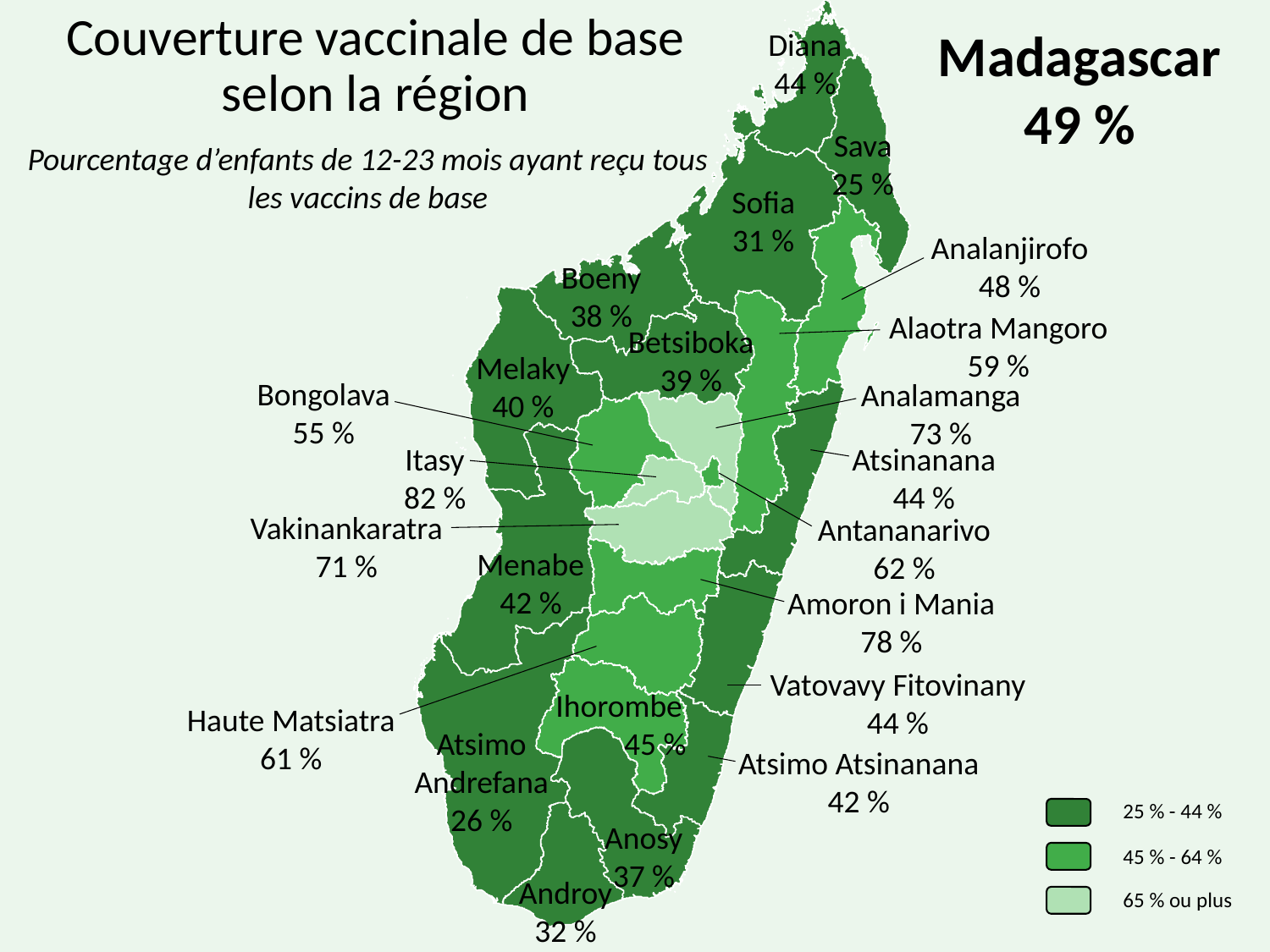

# Couverture vaccinale de base selon la région
Madagascar
49 %
Diana
44 %
Sava
25 %
Pourcentage d’enfants de 12-23 mois ayant reçu tous les vaccins de base
Sofia
31 %
Analanjirofo
48 %
Boeny
38 %
Alaotra Mangoro
59 %
Betsiboka
39 %
Melaky
40 %
Bongolava
55 %
Analamanga
73 %
Itasy
82 %
Atsinanana
44 %
Vakinankaratra
71 %
Antananarivo
62 %
Menabe
42 %
Amoron i Mania
78 %
Vatovavy Fitovinany
44 %
Ihorombe
          45 %
Haute Matsiatra
61 %
Atsimo Andrefana
26 %
Atsimo Atsinanana
42 %
25 % - 44 %

45 % - 64 %

65 % ou plus

Anosy
37 %
Androy
32 %